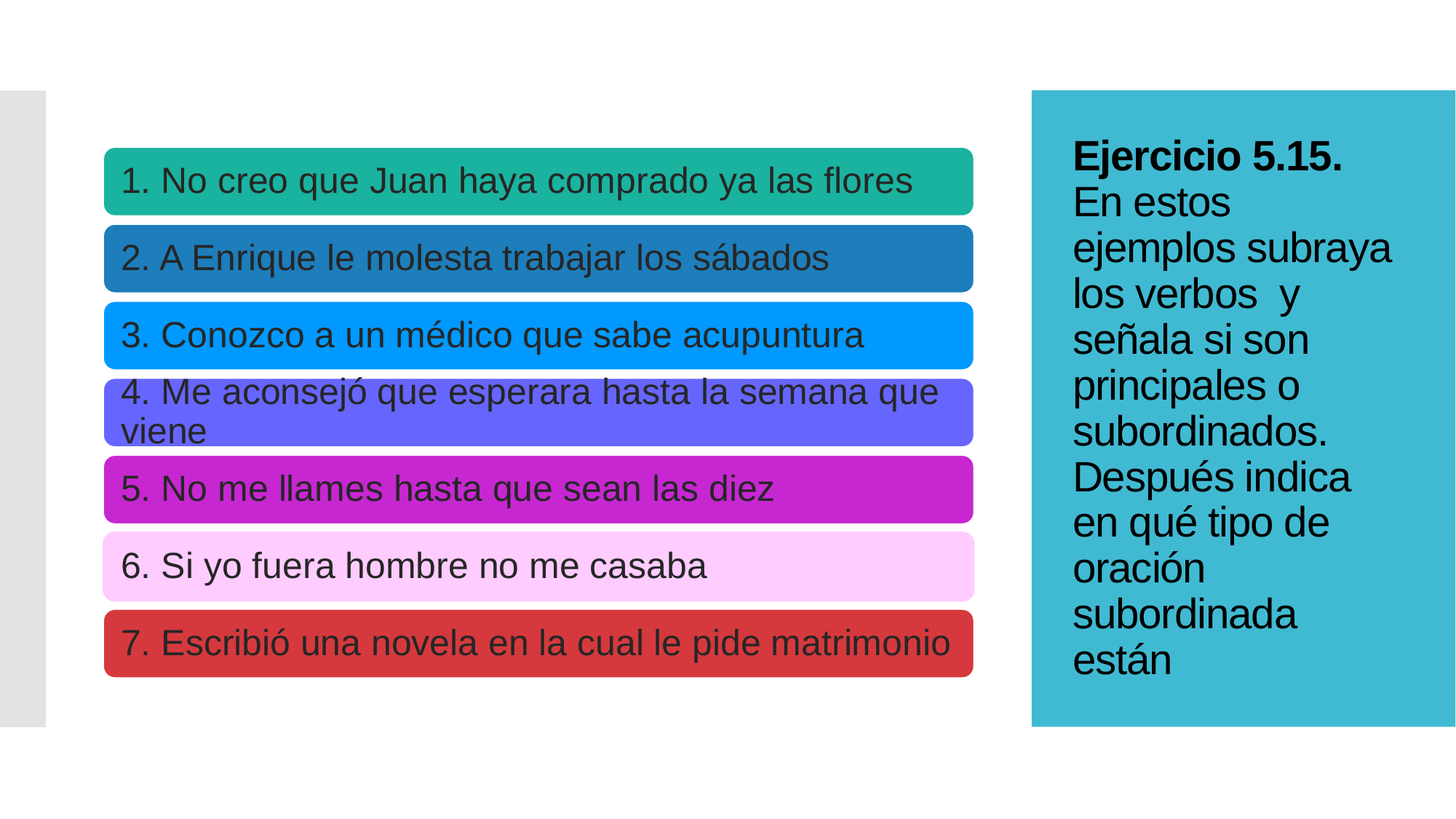

1. No creo que Juan haya comprado ya las flores
2. A Enrique le molesta trabajar los sábados
3. Conozco a un médico que sabe acupuntura
4. Me aconsejó que esperara hasta la semana que viene
5. No me llames hasta que sean las diez
6. Si yo fuera hombre no me casaba
7. Escribió una novela en la cual le pide matrimonio
# Ejercicio 5.15. En estos ejemplos subraya los verbos  y señala si son principales o subordinados. Después indica en qué tipo de oración subordinada están